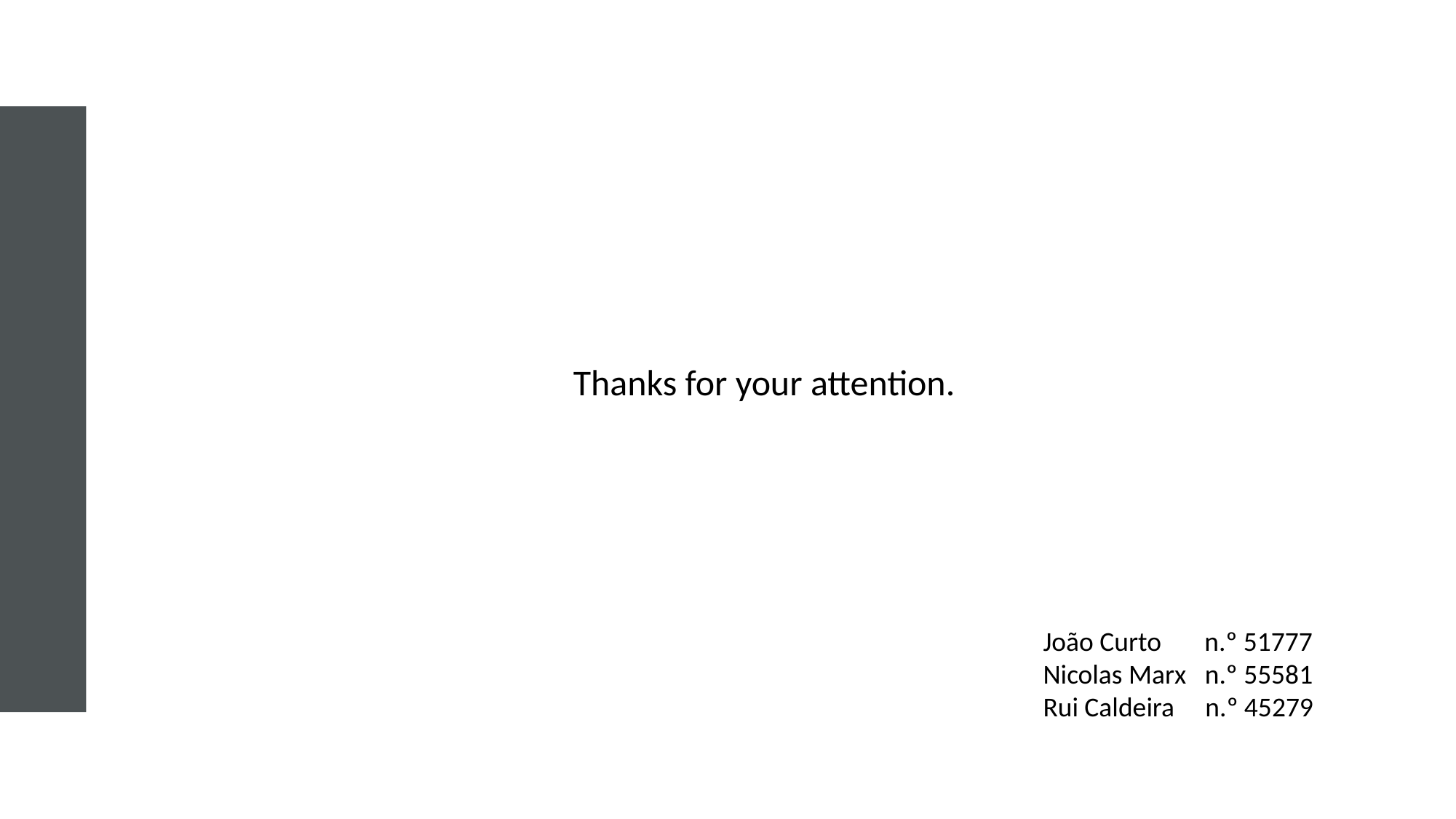

Thanks for your attention.
João Curto       n.º 51777
Nicolas Marx   n.º 55581
Rui Caldeira     n.º 45279
12